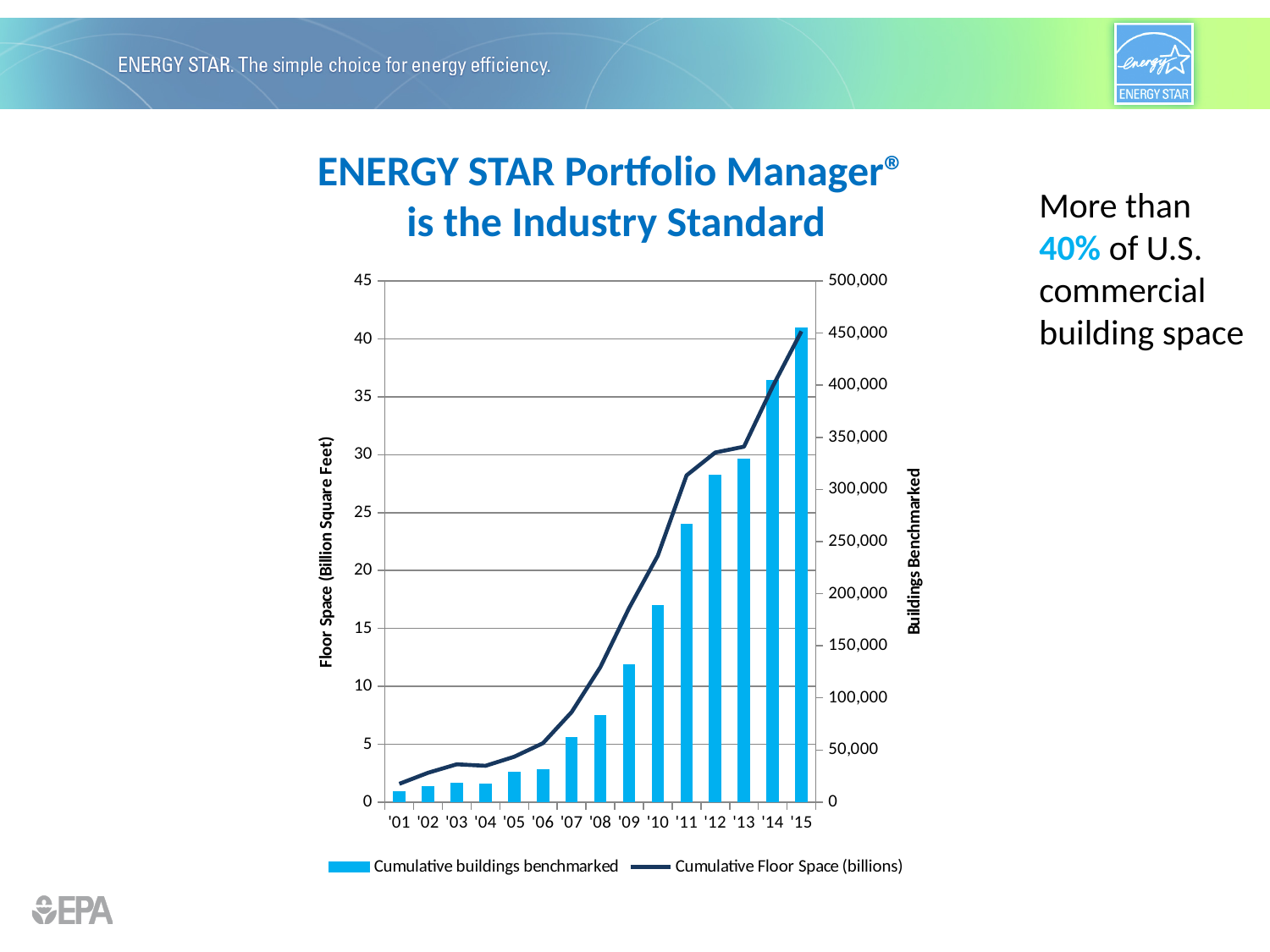

ENERGY STAR Portfolio Manager®
is the Industry Standard

More than 40% of U.S. commercial building space

### Chart

| Category | Cumulative buildings benchmarked | Cumulative Floor Space (billions) |
|---|---|---|
| '01 | 10016.0 | 1.579 |
| '02 | 14713.0 | 2.536 |
| '03 | 18574.0 | 3.268 |
| '04 | 17189.0 | 3.139 |
| '05 | 28606.0 | 3.919 |
| '06 | 30847.0 | 5.09 |
| '07 | 62427.0 | 7.776 |
| '08 | 83506.0 | 11.664 |
| '09 | 131579.0 | 16.756 |
| '10 | 188862.0 | 21.284 |
| '11 | 267016.0 | 28.212 |
| '12 | 313491.0 | 30.187 |
| '13 | 329472.0 | 30.692 |
| '14 | 404898.0 | 35.898 |
| '15 | 454983.0 | 40.648 |